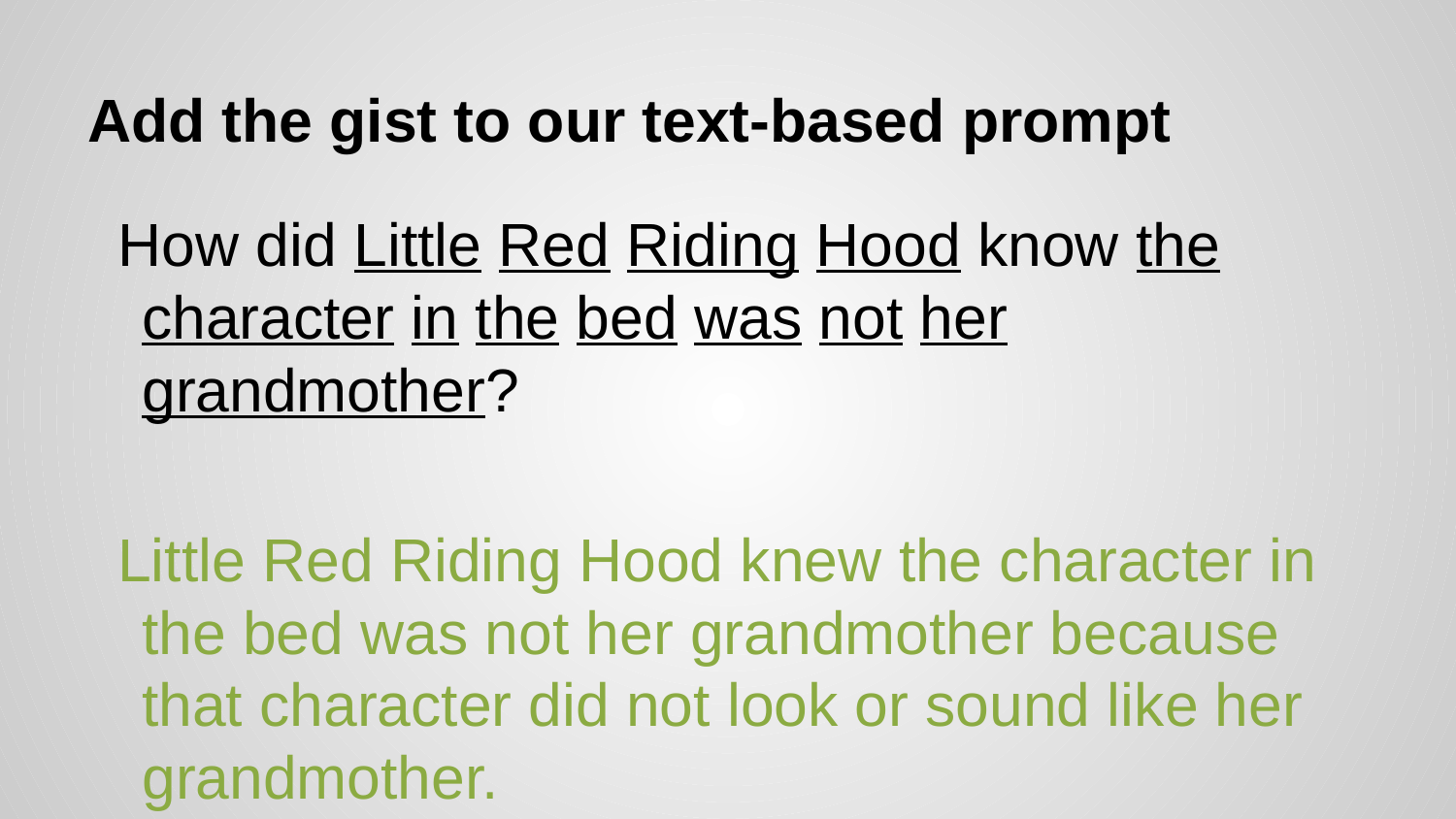

# Add the gist to our text-based prompt
How did Little Red Riding Hood know the character in the bed was not her grandmother?

Little Red Riding Hood knew the character in the bed was not her grandmother because that character did not look or sound like her grandmother.